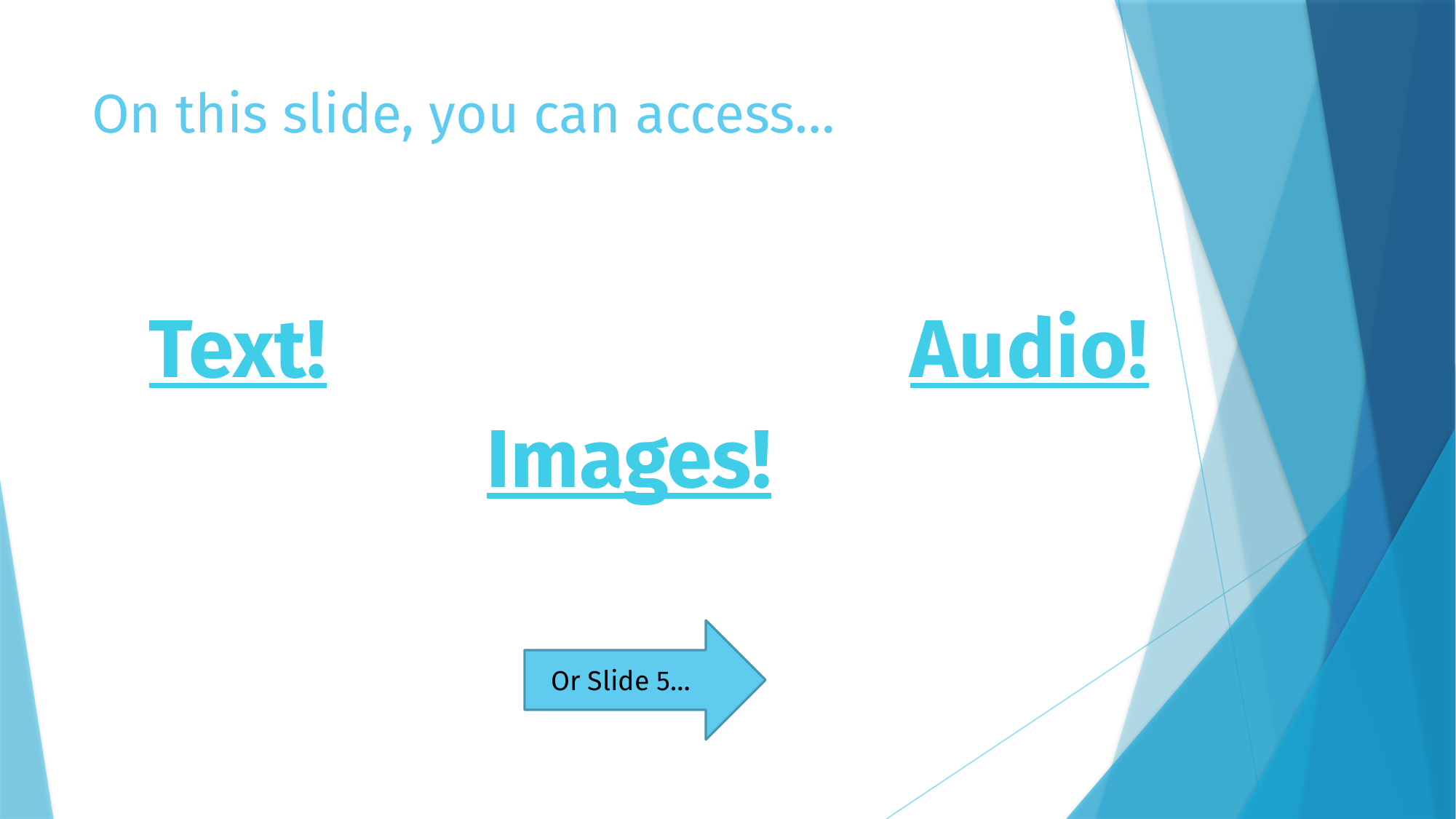

# On this slide, you can access…
Text!
Audio!
Images!

Or Slide 5…